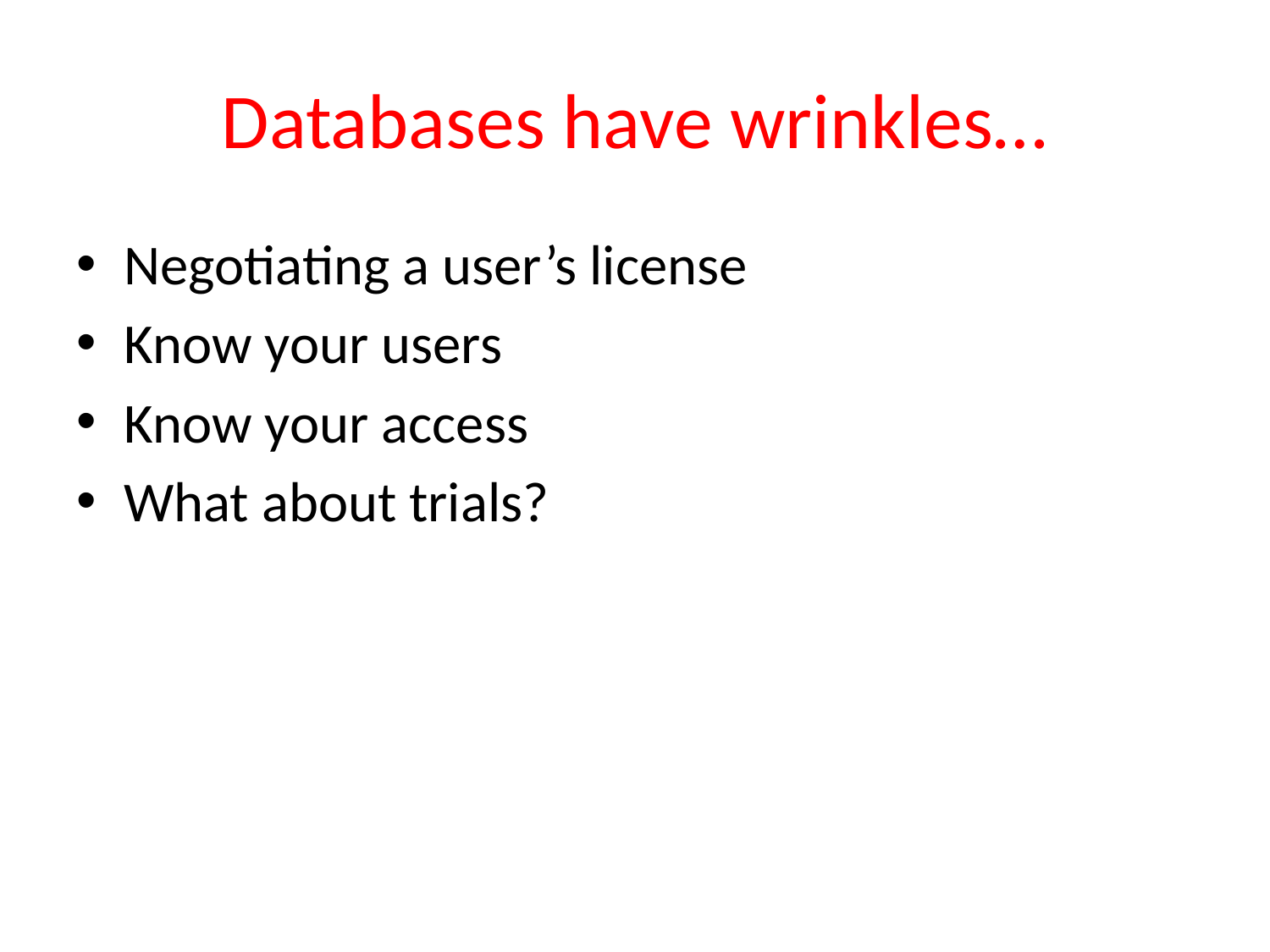

# Databases have wrinkles…
Negotiating a user’s license
Know your users
Know your access
What about trials?